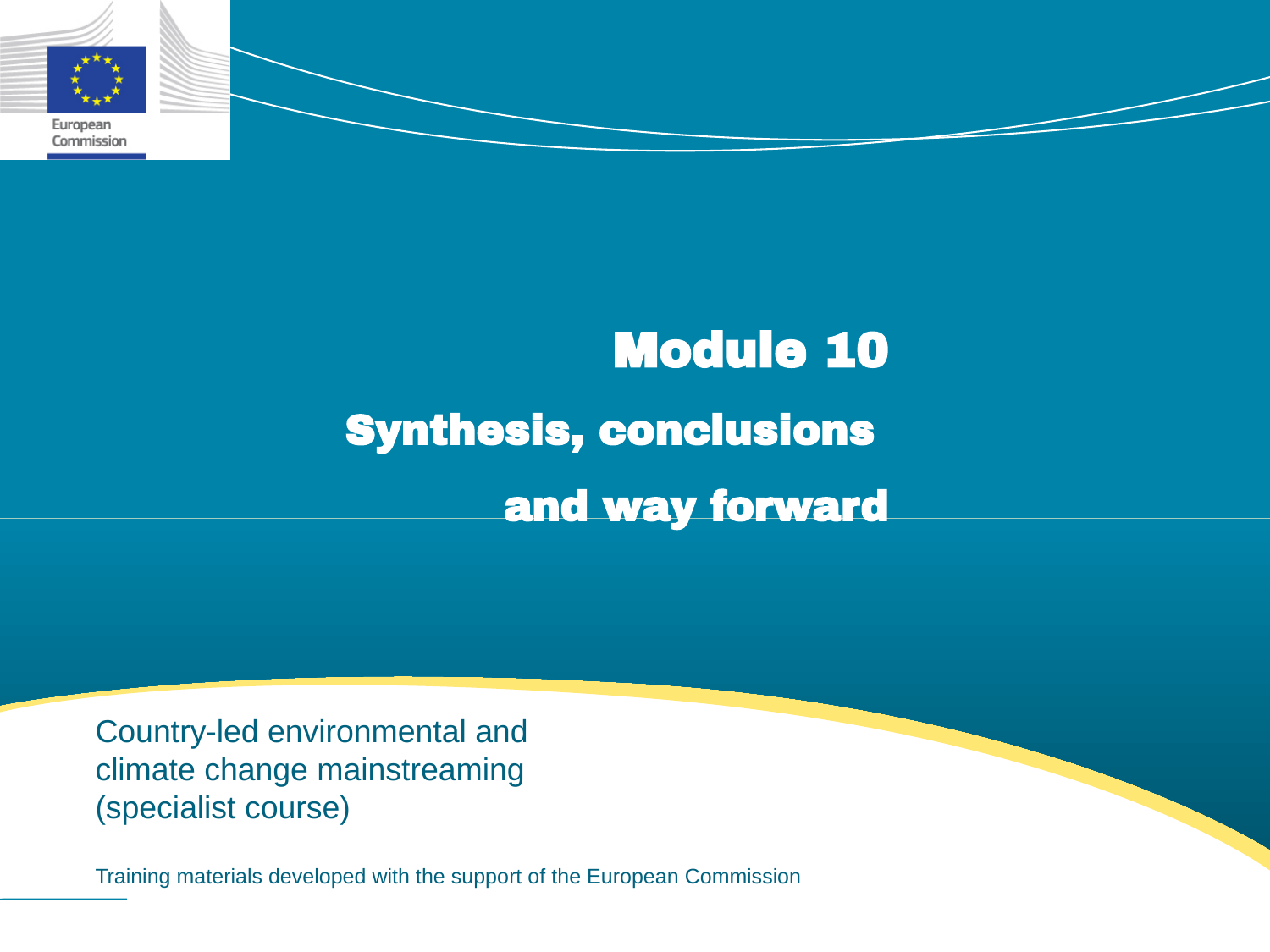

# Module 10 Synthesis, conclusions and way forward
Country-led environmental and climate change mainstreaming (specialist course)
Training materials developed with the support of the European Commission